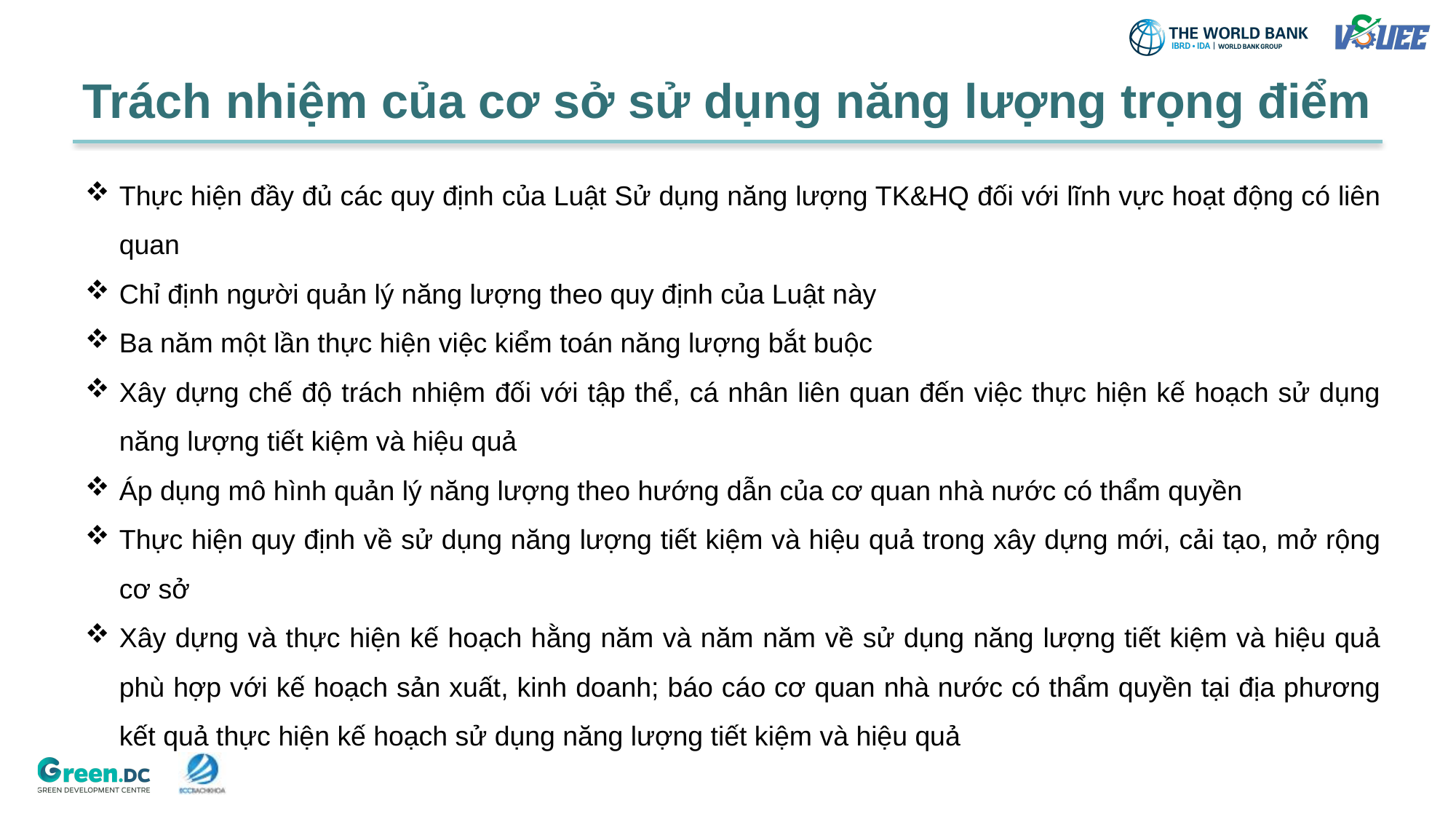

Trách nhiệm của cơ sở sử dụng năng lượng trọng điểm
Thực hiện đầy đủ các quy định của Luật Sử dụng năng lượng TK&HQ đối với lĩnh vực hoạt động có liên quan
Chỉ định người quản lý năng lượng theo quy định của Luật này
Ba năm một lần thực hiện việc kiểm toán năng lượng bắt buộc
Xây dựng chế độ trách nhiệm đối với tập thể, cá nhân liên quan đến việc thực hiện kế hoạch sử dụng năng lượng tiết kiệm và hiệu quả
Áp dụng mô hình quản lý năng lượng theo hướng dẫn của cơ quan nhà nước có thẩm quyền
Thực hiện quy định về sử dụng năng lượng tiết kiệm và hiệu quả trong xây dựng mới, cải tạo, mở rộng cơ sở
Xây dựng và thực hiện kế hoạch hằng năm và năm năm về sử dụng năng lượng tiết kiệm và hiệu quả phù hợp với kế hoạch sản xuất, kinh doanh; báo cáo cơ quan nhà nước có thẩm quyền tại địa phương kết quả thực hiện kế hoạch sử dụng năng lượng tiết kiệm và hiệu quả